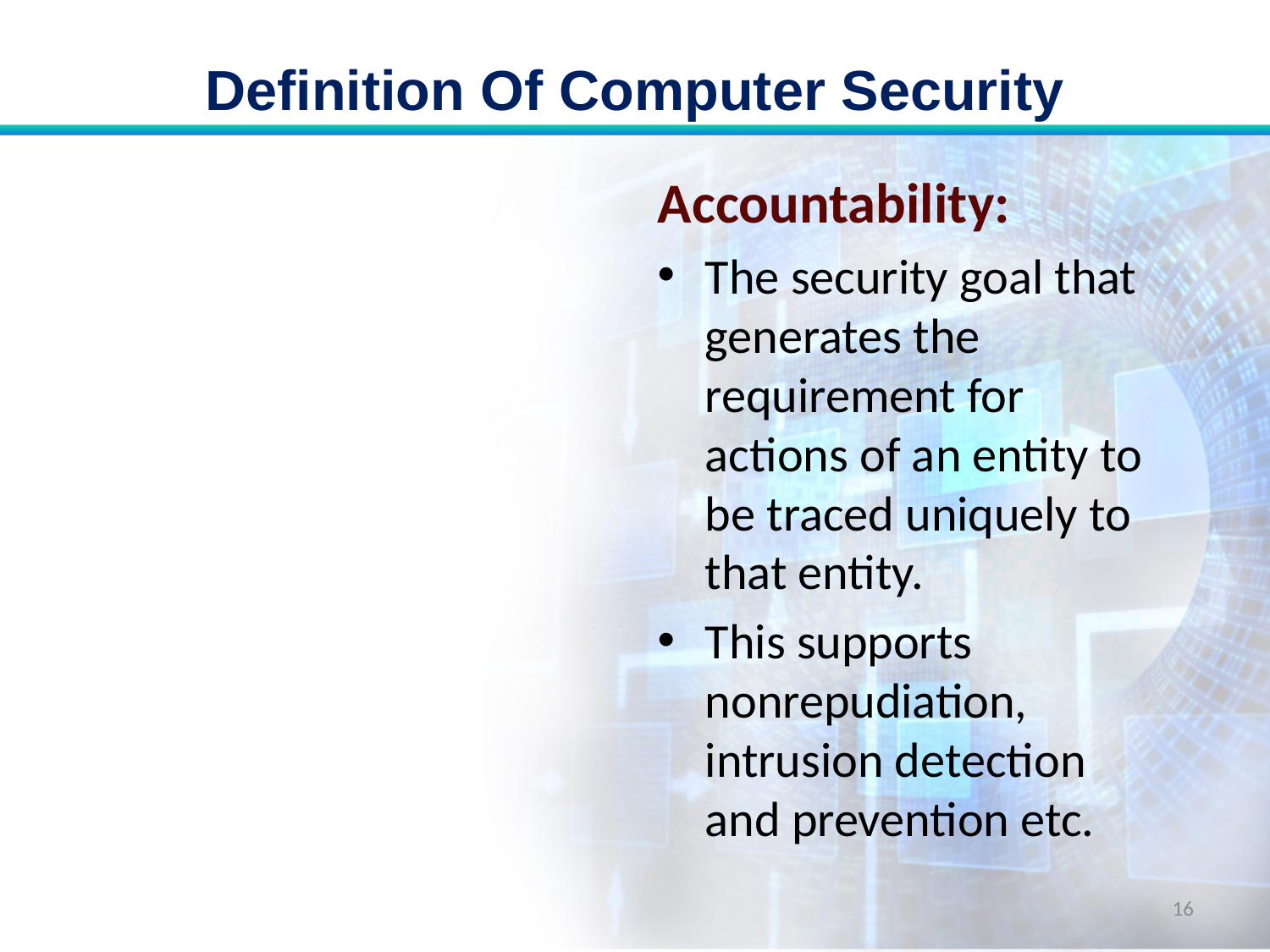

# Definition Of Computer Security
Accountability:
The security goal that generates the requirement for actions of an entity to be traced uniquely to that entity.
This supports nonrepudiation, intrusion detection and prevention etc.
16